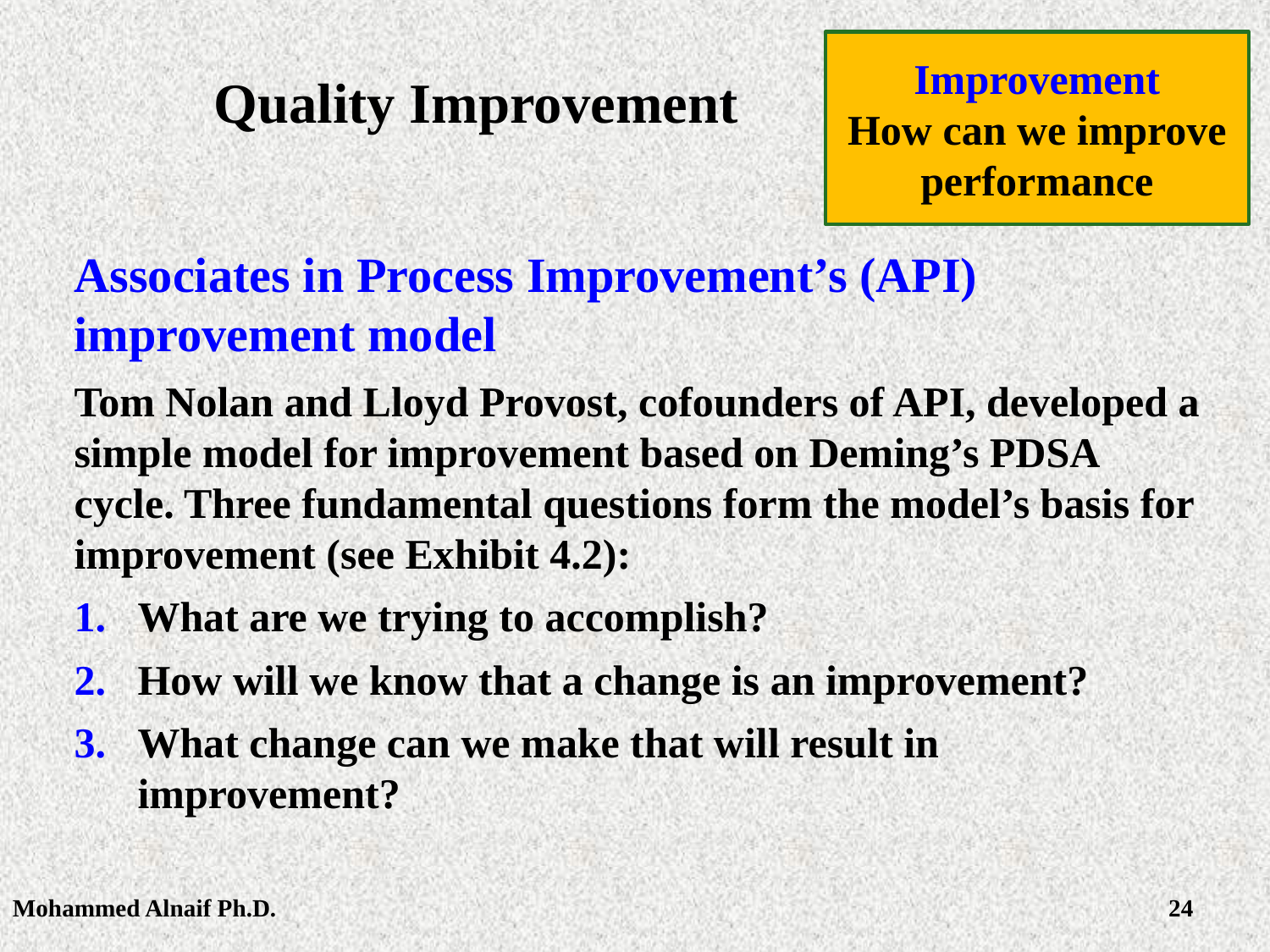

Improvement
How can we improve performance
# Quality Improvement
Associates in Process Improvement’s (API) improvement model
Tom Nolan and Lloyd Provost, cofounders of API, developed a simple model for improvement based on Deming’s PDSA cycle. Three fundamental questions form the model’s basis for improvement (see Exhibit 4.2):
What are we trying to accomplish?
How will we know that a change is an improvement?
What change can we make that will result in improvement?
Mohammed Alnaif Ph.D.
2/28/2016
24